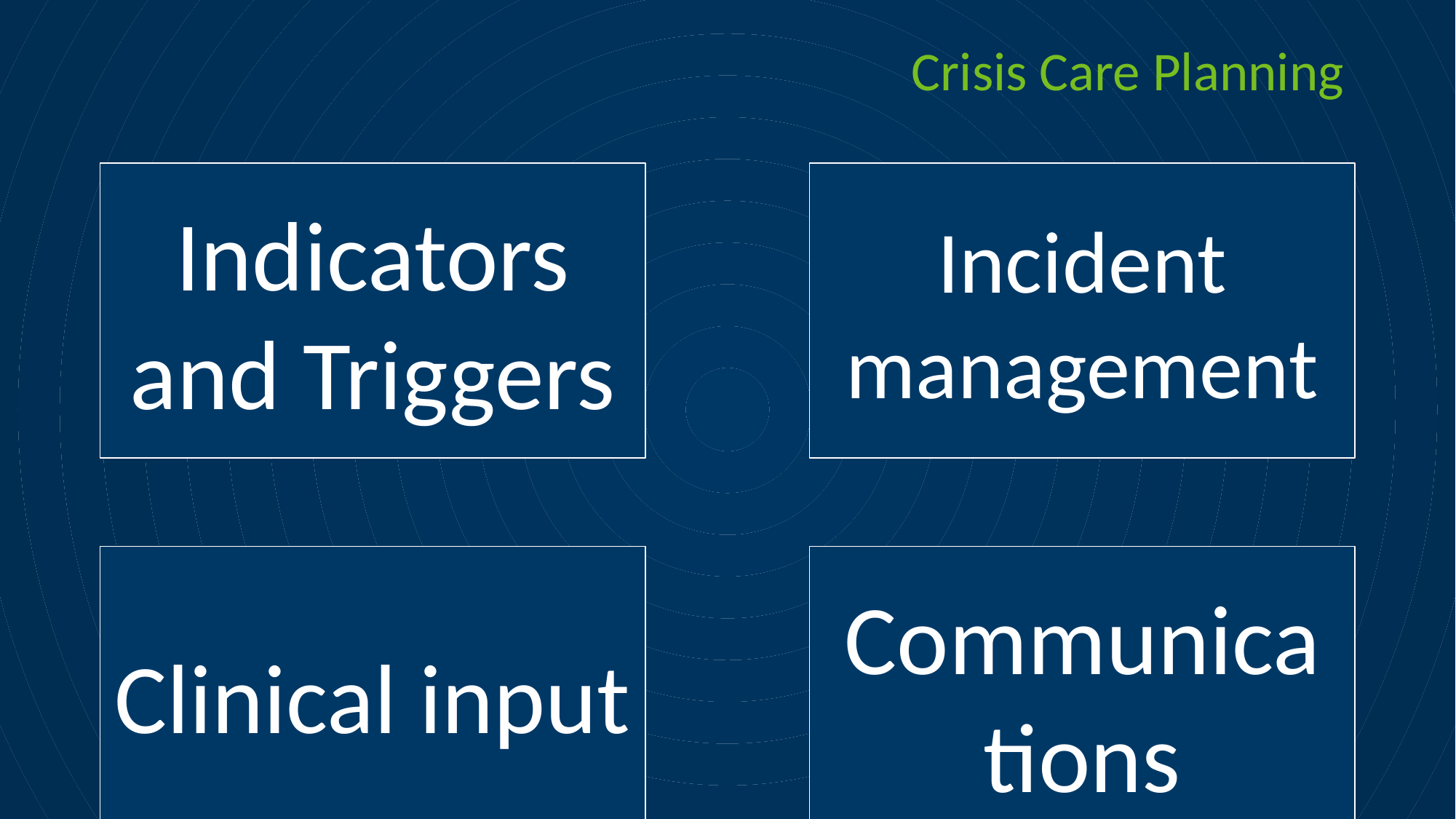

# Crisis Care Planning
Indicators and Triggers
Incident management
Clinical input
Communications